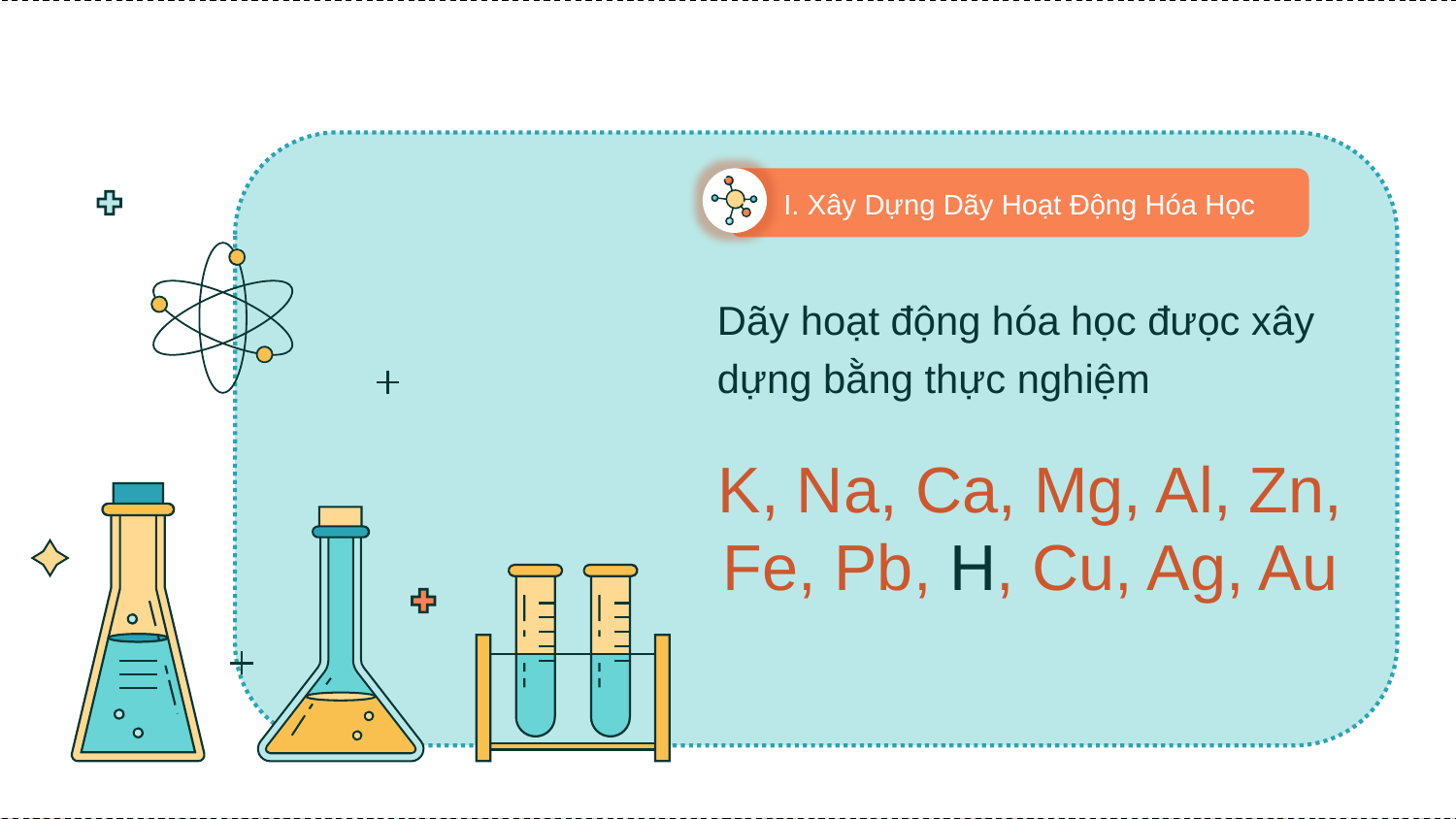

I. Xây Dựng Dãy Hoạt Động Hóa Học

Dãy hoạt động hóa học đưọc xây dựng bằng thực nghiệm
# K, Na, Ca, Mg, Al, Zn, Fe, Pb, H, Cu, Ag, Au